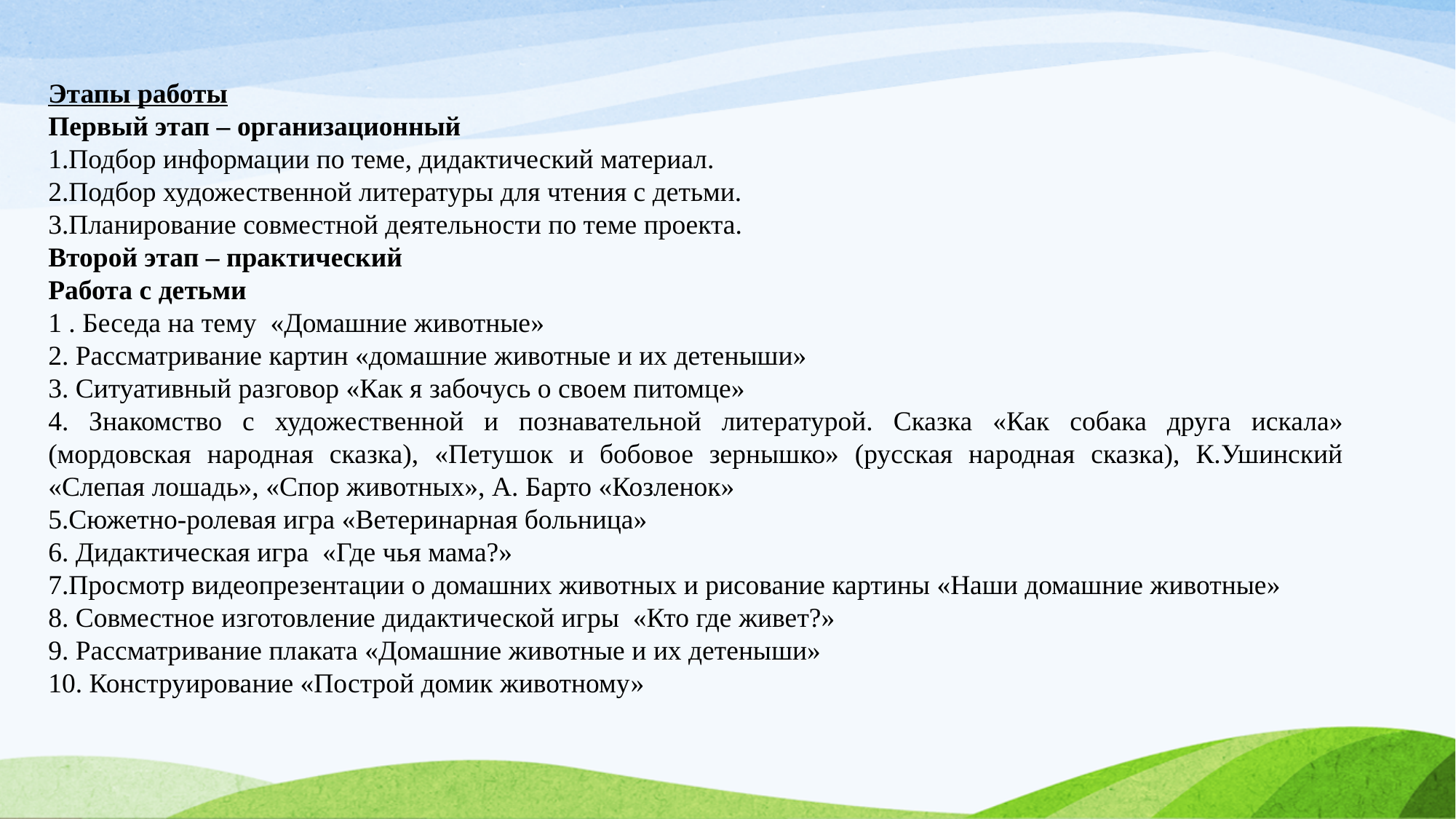

Этапы работы
Первый этап – организационный
Подбор информации по теме, дидактический материал.
Подбор художественной литературы для чтения с детьми.
Планирование совместной деятельности по теме проекта.
Второй этап – практический
Работа с детьми
1 . Беседа на тему  «Домашние животные»
2. Рассматривание картин «домашние животные и их детеныши»
3. Ситуативный разговор «Как я забочусь о своем питомце»
4. Знакомство с художественной и познавательной литературой. Сказка «Как собака друга искала» (мордовская народная сказка), «Петушок и бобовое зернышко» (русская народная сказка), К.Ушинский «Слепая лошадь», «Спор животных», А. Барто «Козленок»
5.Сюжетно-ролевая игра «Ветеринарная больница»
6. Дидактическая игра  «Где чья мама?»
7.Просмотр видеопрезентации о домашних животных и рисование картины «Наши домашние животные»
8. Совместное изготовление дидактической игры  «Кто где живет?»
9. Рассматривание плаката «Домашние животные и их детеныши»
10. Конструирование «Построй домик животному»